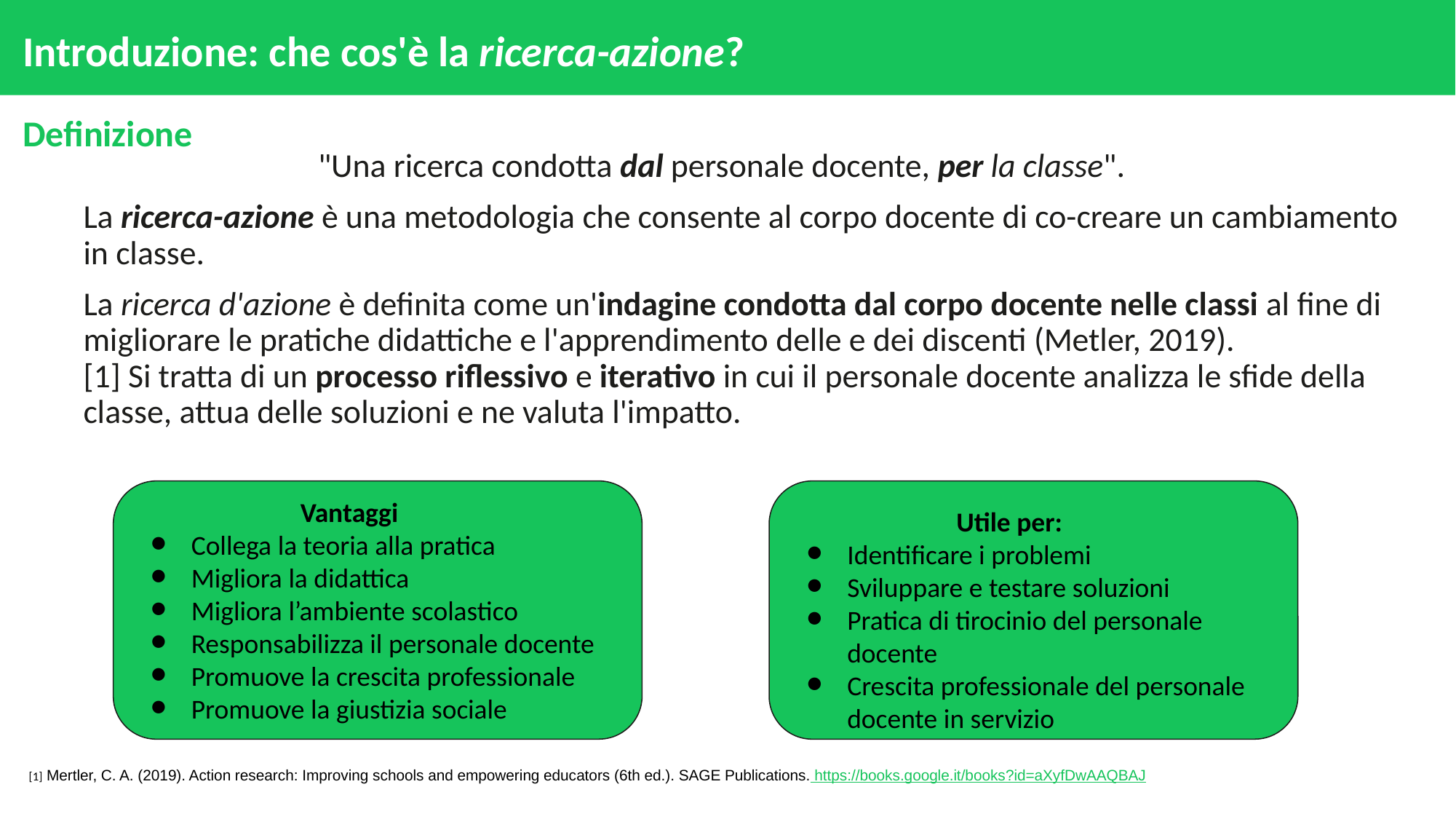

# Introduzione: che cos'è la ricerca-azione?
Definizione
"Una ricerca condotta dal personale docente, per la classe".
La ricerca-azione è una metodologia che consente al corpo docente di co-creare un cambiamento in classe.
La ricerca d'azione è definita come un'indagine condotta dal corpo docente nelle classi al fine di migliorare le pratiche didattiche e l'apprendimento delle e dei discenti (Metler, 2019).
[1] Si tratta di un processo riflessivo e iterativo in cui il personale docente analizza le sfide della classe, attua delle soluzioni e ne valuta l'impatto.

[1] Mertler, C. A. (2019). Action research: Improving schools and empowering educators (6th ed.). SAGE Publications. https://books.google.it/books?id=aXyfDwAAQBAJ

Vantaggi
Collega la teoria alla pratica
Migliora la didattica
Migliora l’ambiente scolastico
Responsabilizza il personale docente
Promuove la crescita professionale
Promuove la giustizia sociale
Utile per:
Identificare i problemi
Sviluppare e testare soluzioni
Pratica di tirocinio del personale docente
Crescita professionale del personale docente in servizio